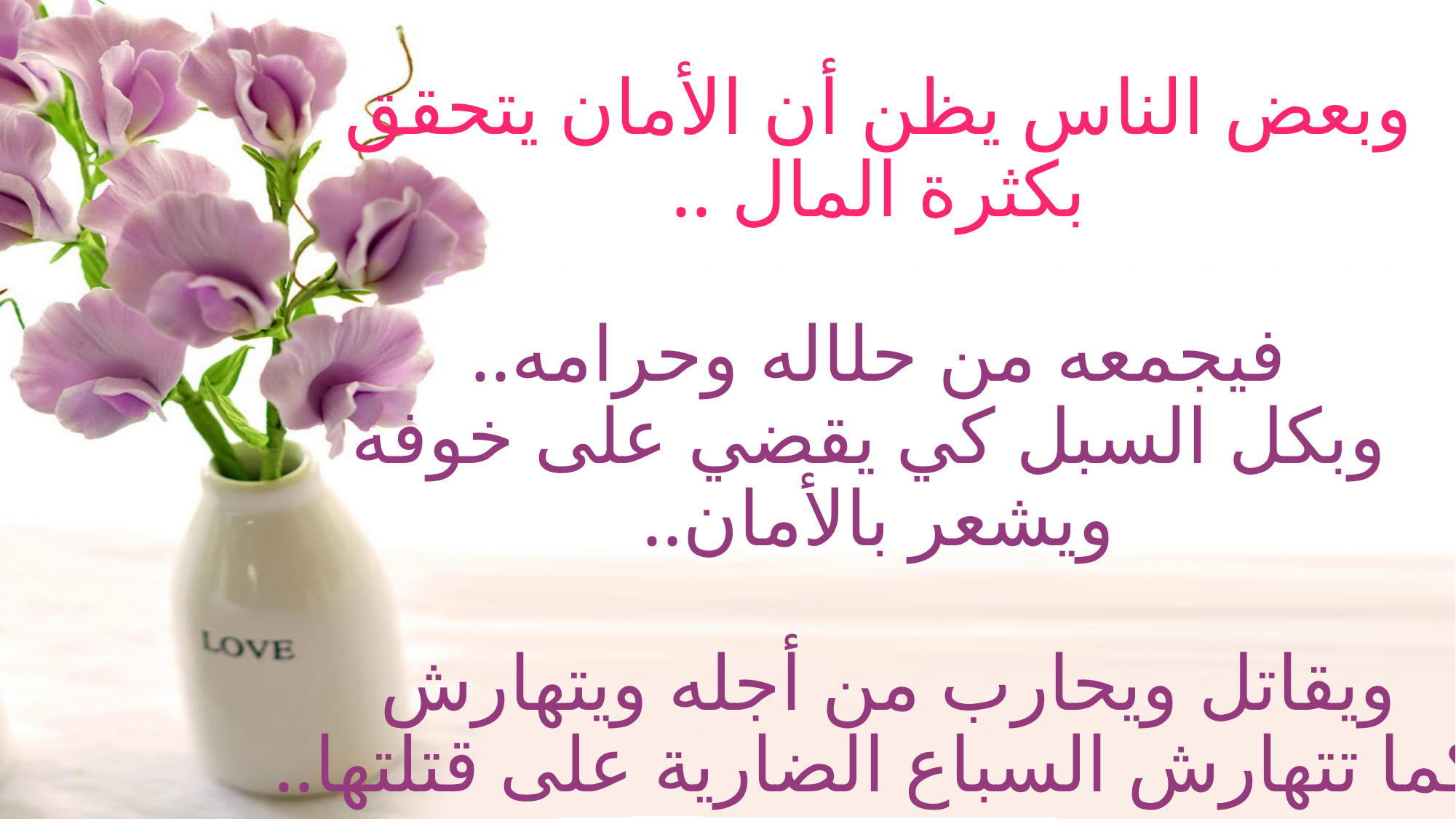

# وبعض الناس يظن أن الأمان يتحقق بكثرة المال .. فيجمعه من حلاله وحرامه.. وبكل السبل كي يقضي على خوفه ويشعر بالأمان.. ويقاتل ويحارب من أجله ويتهارش كما تتهارش السباع الضارية على قتلتها..